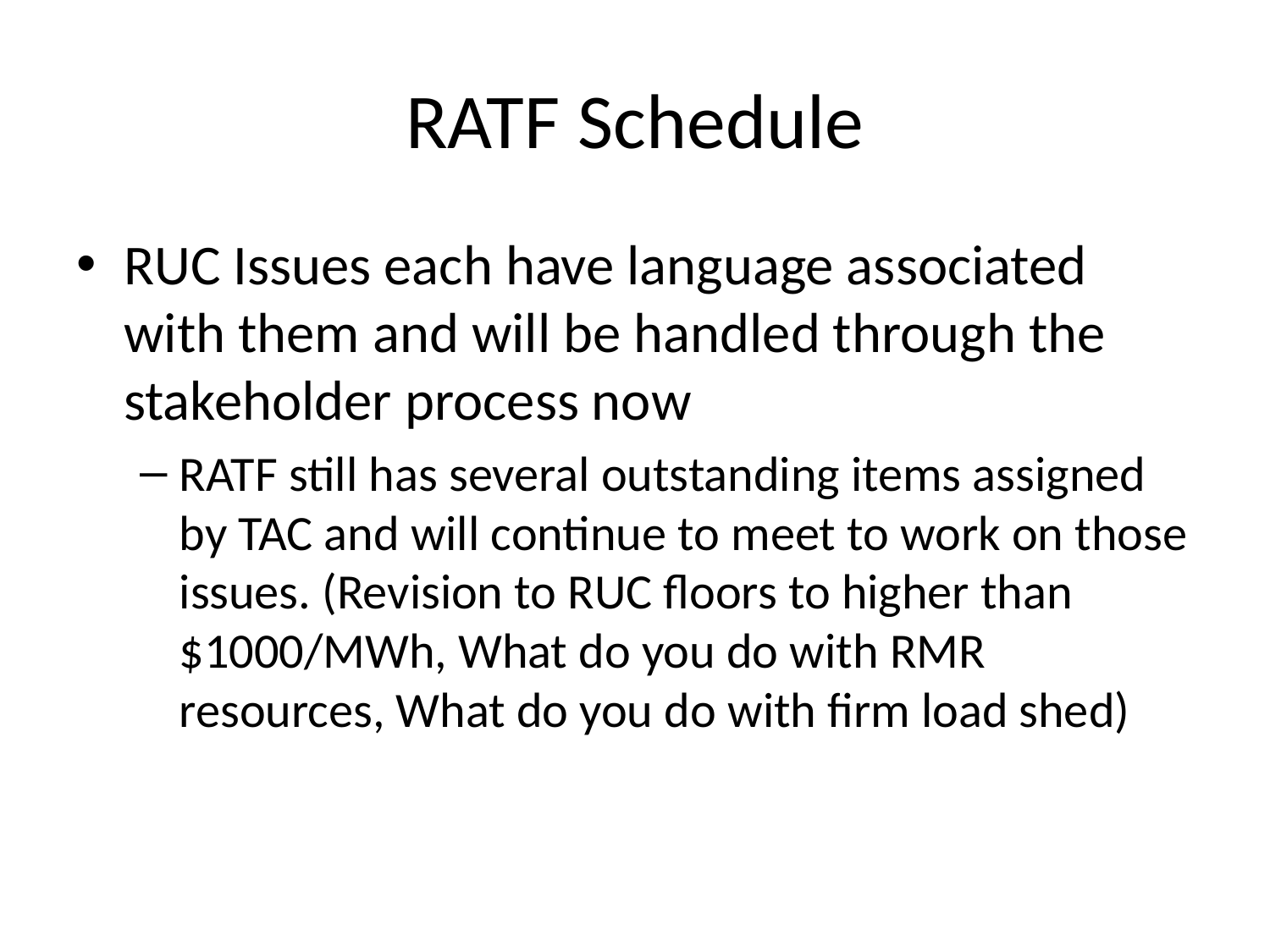

# RATF Schedule
RUC Issues each have language associated with them and will be handled through the stakeholder process now
RATF still has several outstanding items assigned by TAC and will continue to meet to work on those issues. (Revision to RUC floors to higher than $1000/MWh, What do you do with RMR resources, What do you do with firm load shed)